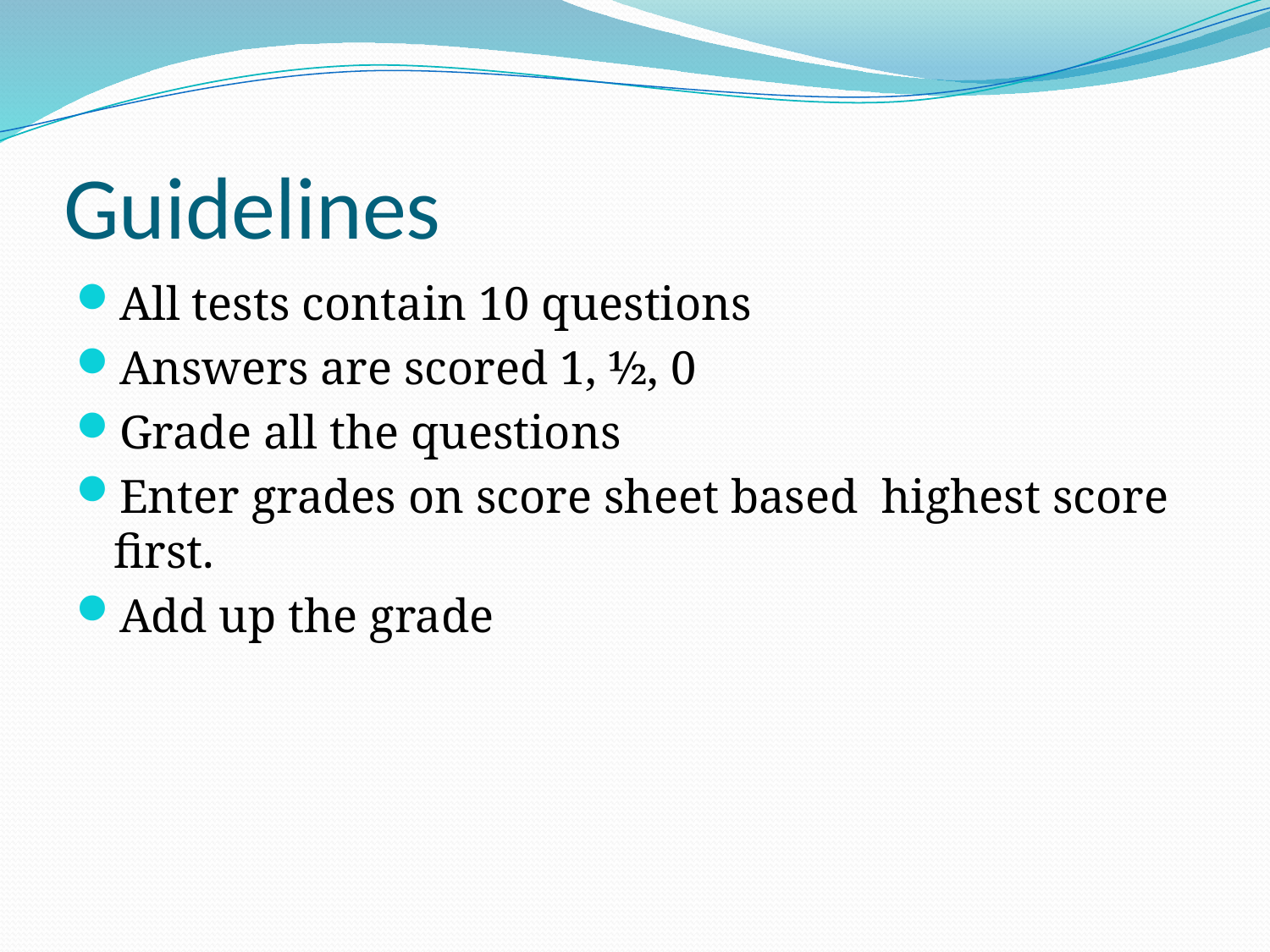

# Guidelines
All tests contain 10 questions
Answers are scored 1, ½, 0
Grade all the questions
Enter grades on score sheet based  highest score first.
Add up the grade